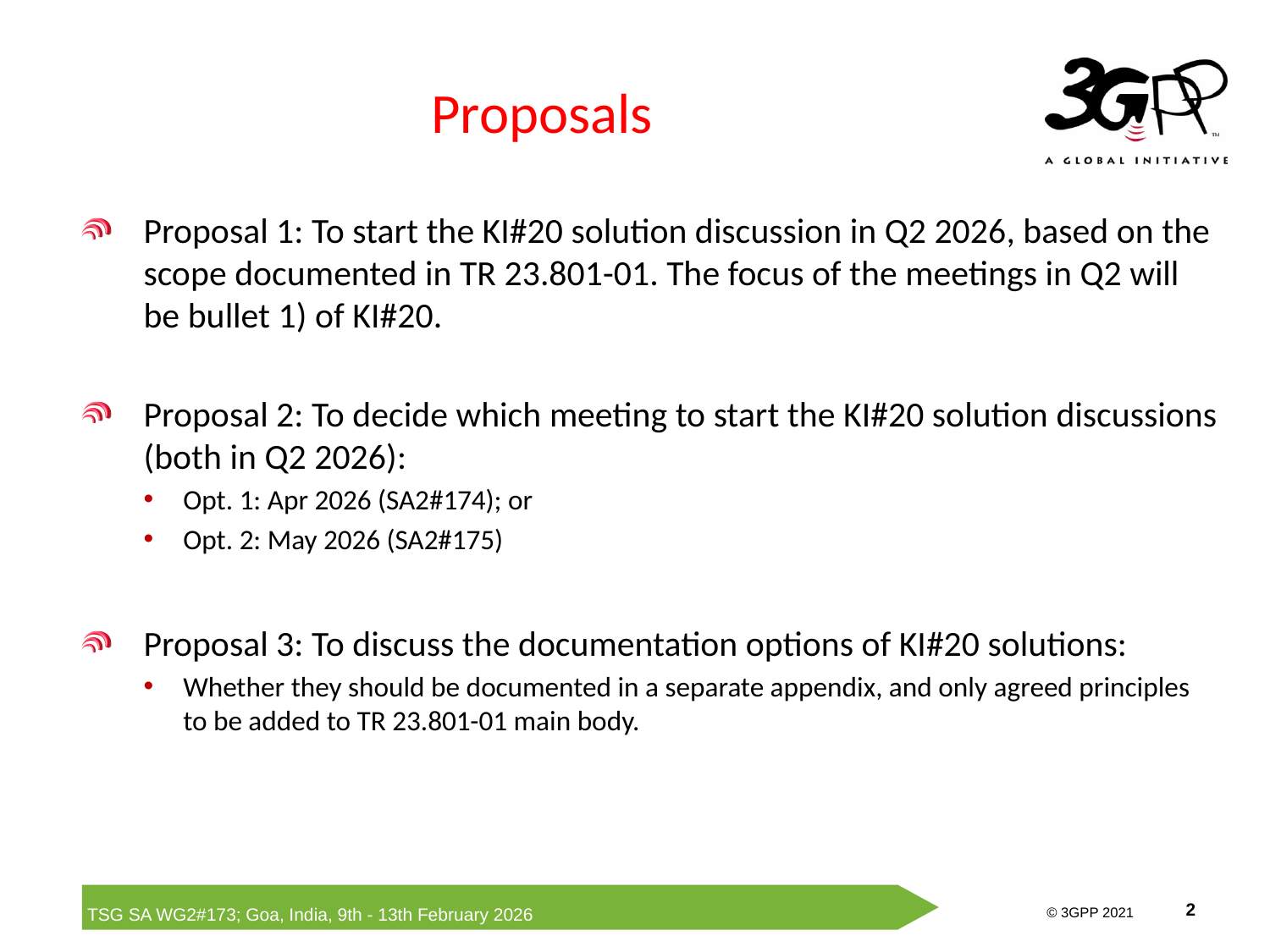

# Proposals
Proposal 1: To start the KI#20 solution discussion in Q2 2026, based on the scope documented in TR 23.801-01. The focus of the meetings in Q2 will be bullet 1) of KI#20.

Proposal 2: To decide which meeting to start the KI#20 solution discussions (both in Q2 2026):
Opt. 1: Apr 2026 (SA2#174); or
Opt. 2: May 2026 (SA2#175)

Proposal 3: To discuss the documentation options of KI#20 solutions:
Whether they should be documented in a separate appendix, and only agreed principles to be added to TR 23.801-01 main body.